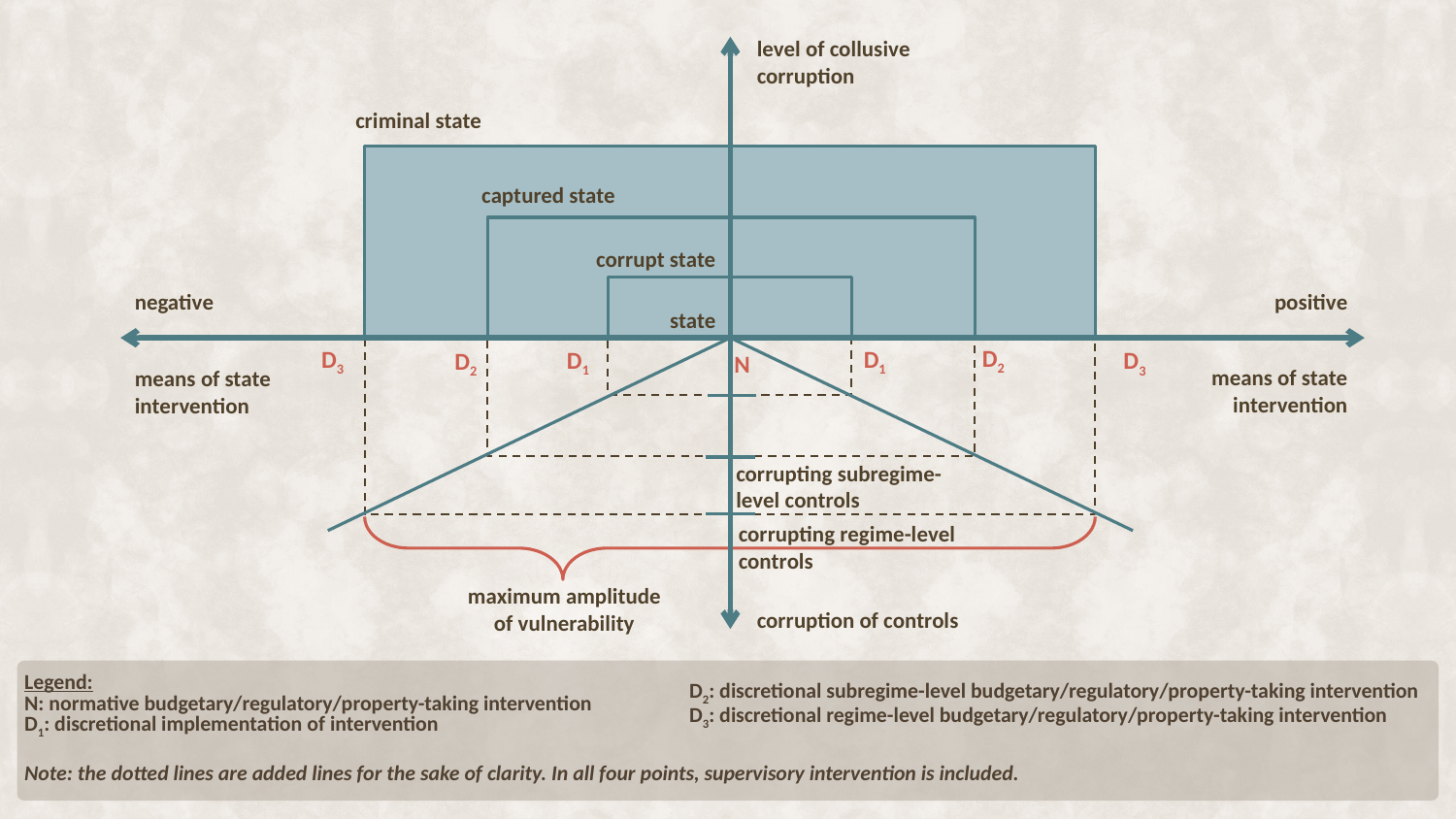

level of collusive corruption
criminal state

captured state

corrupt state

negative
positive
D2

D3

D1

D1

D3
D2
N
means of state intervention
means of state intervention
corrupting subregime-level controls
corrupting regime-level controls
maximum amplitude of vulnerability
corruption of controls
state
| Legend: N: normative budgetary/regulatory/property-taking intervention D1: discretional implementation of intervention | D2: discretional subregime-level budgetary/regulatory/property-taking intervention D3: discretional regime-level budgetary/regulatory/property-taking intervention |
| --- | --- |
| Note: the dotted lines are added lines for the sake of clarity. In all four points, supervisory intervention is included. |  |